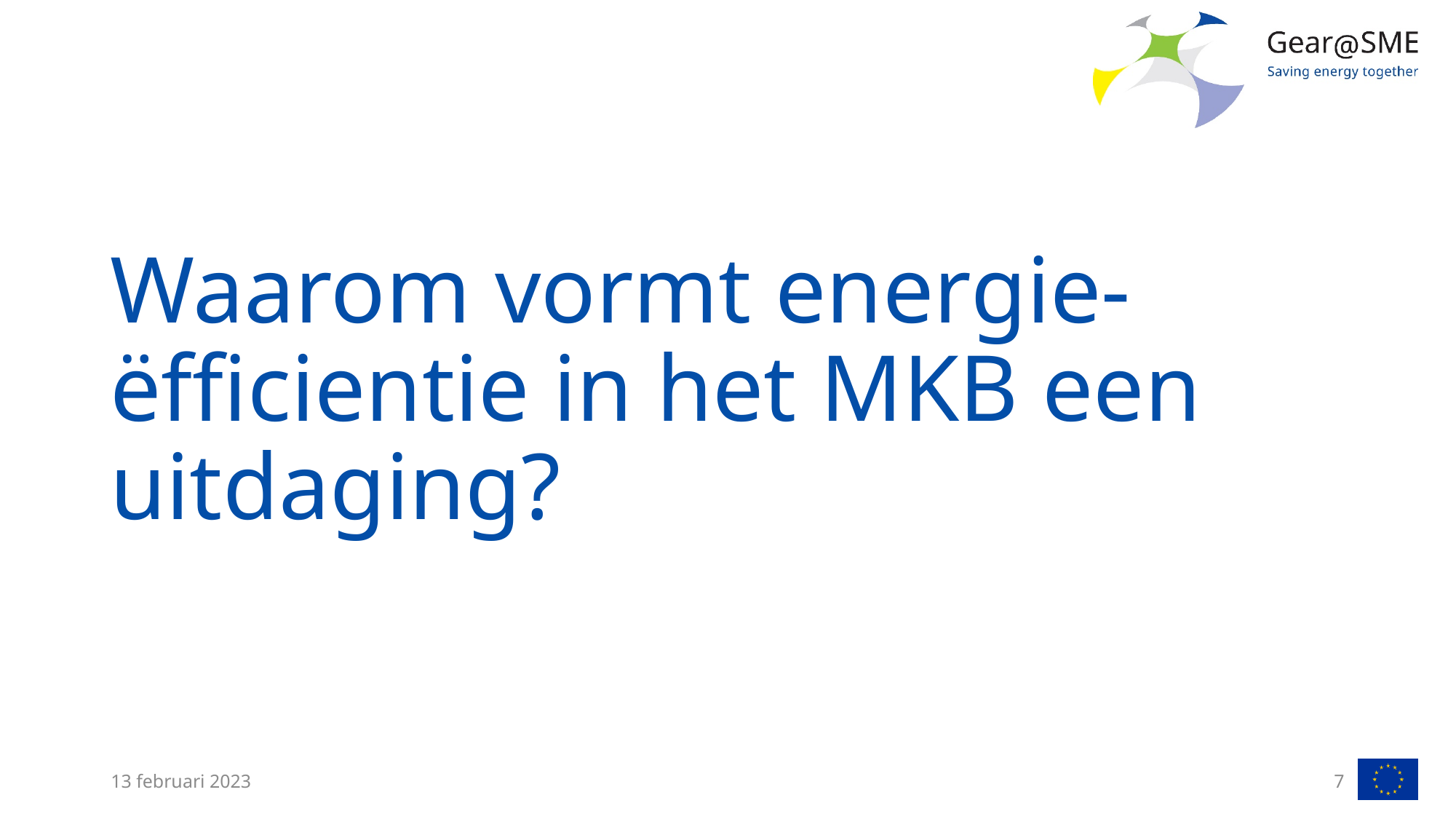

# Waarom vormt energie-ëfficientie in het MKB een uitdaging?

13 februari 2023
7